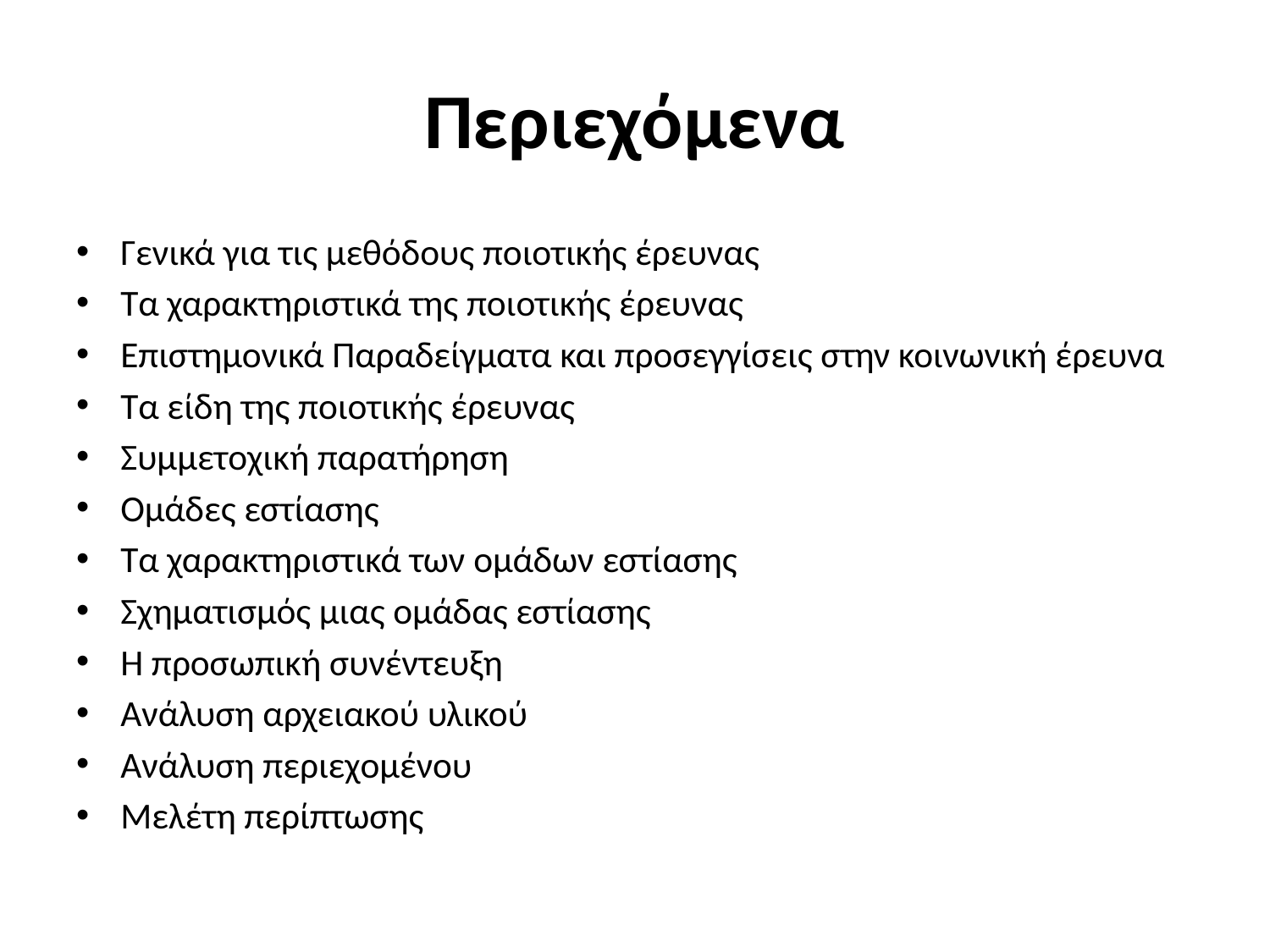

# Περιεχόμενα
Γενικά για τις μεθόδους ποιοτικής έρευνας
Τα χαρακτηριστικά της ποιοτικής έρευνας
Επιστημονικά Παραδείγματα και προσεγγίσεις στην κοινωνική έρευνα
Τα είδη της ποιοτικής έρευνας
Συμμετοχική παρατήρηση
Oμάδες εστίασης
Τα χαρακτηριστικά των ομάδων εστίασης
Σχηματισμός μιας ομάδας εστίασης
Η προσωπική συνέντευξη
Ανάλυση αρχειακού υλικού
Ανάλυση περιεχομένου
Μελέτη περίπτωσης